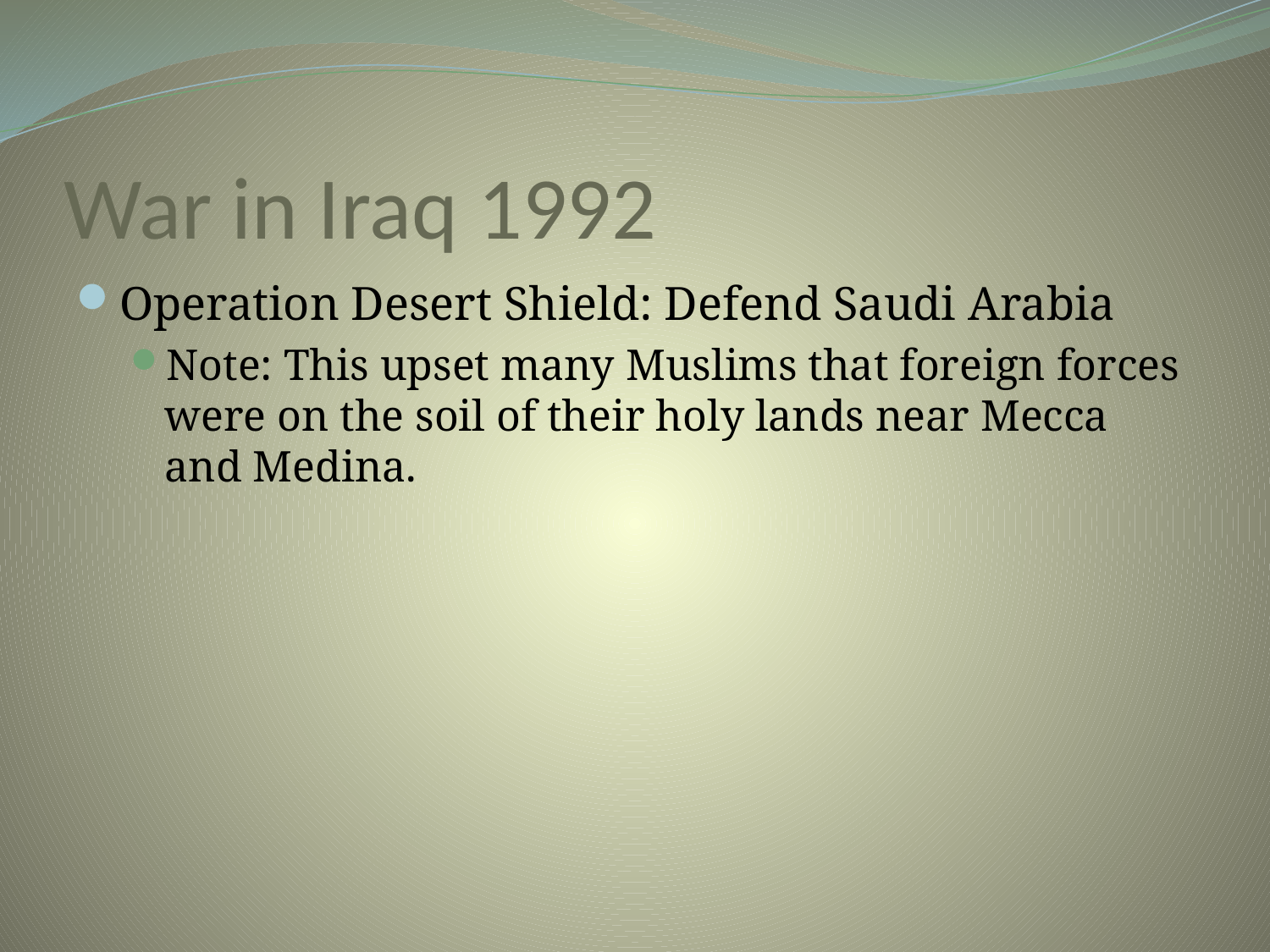

# War in Iraq 1992
Operation Desert Shield: Defend Saudi Arabia
Note: This upset many Muslims that foreign forces were on the soil of their holy lands near Mecca and Medina.